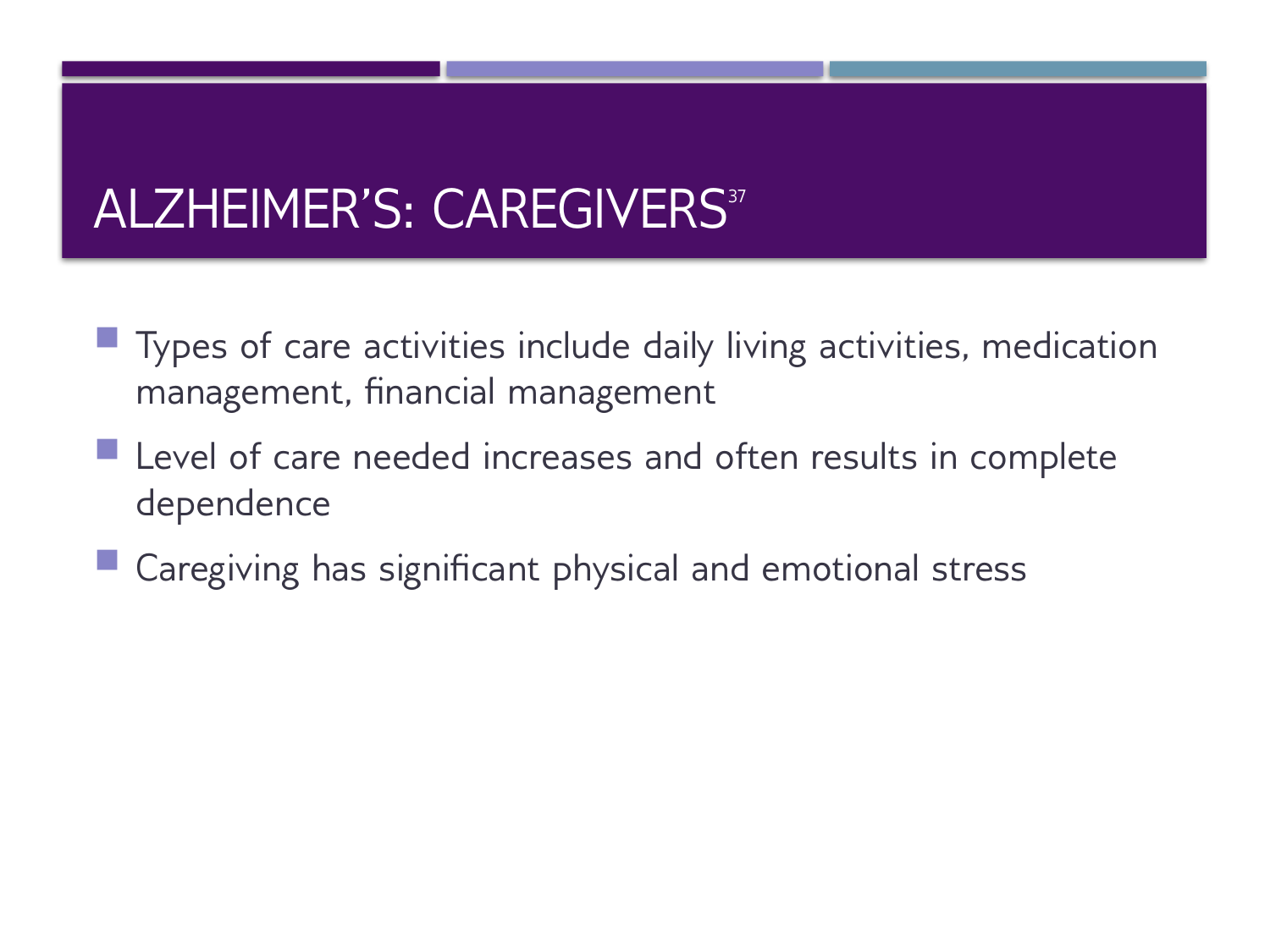

# Alzheimer’s: Caregivers37
Types of care activities include daily living activities, medication management, financial management
Level of care needed increases and often results in complete dependence
Caregiving has significant physical and emotional stress